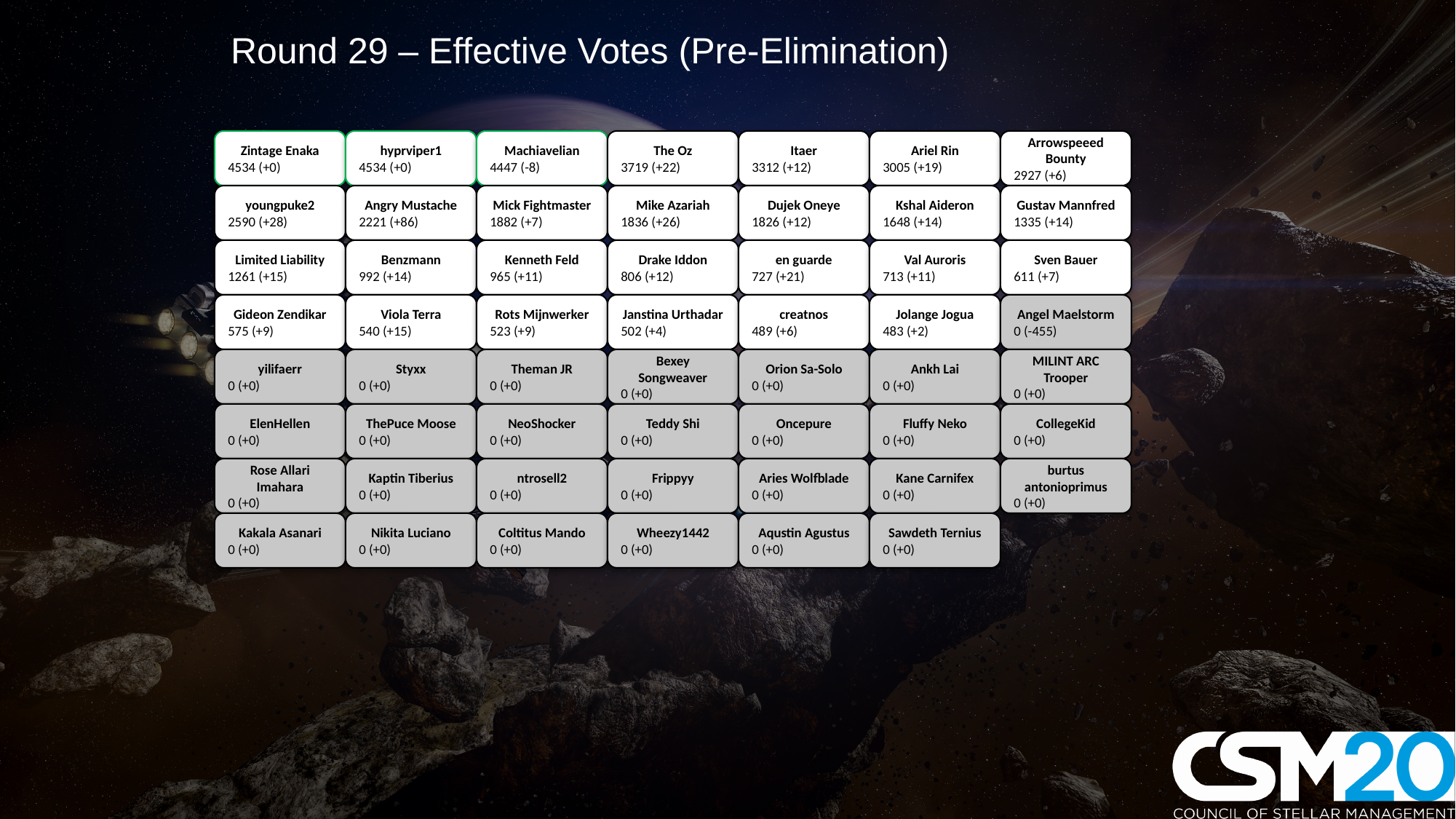

Round 29 – Effective Votes (Pre-Elimination)
Zintage Enaka
4534 (+0)
hyprviper1
4534 (+0)
Machiavelian
4447 (-8)
The Oz
3719 (+22)
Itaer
3312 (+12)
Ariel Rin
3005 (+19)
Arrowspeeed Bounty
2927 (+6)
youngpuke2
2590 (+28)
Angry Mustache
2221 (+86)
Mick Fightmaster
1882 (+7)
Mike Azariah
1836 (+26)
Dujek Oneye
1826 (+12)
Kshal Aideron
1648 (+14)
Gustav Mannfred
1335 (+14)
Limited Liability
1261 (+15)
Benzmann
992 (+14)
Kenneth Feld
965 (+11)
Drake Iddon
806 (+12)
en guarde
727 (+21)
Val Auroris
713 (+11)
Sven Bauer
611 (+7)
Gideon Zendikar
575 (+9)
Viola Terra
540 (+15)
Rots Mijnwerker
523 (+9)
Janstina Urthadar
502 (+4)
creatnos
489 (+6)
Jolange Jogua
483 (+2)
Angel Maelstorm
0 (-455)

yilifaerr
0 (+0)
Styxx
0 (+0)
Theman JR
0 (+0)
Bexey Songweaver
0 (+0)
Orion Sa-Solo
0 (+0)
Ankh Lai
0 (+0)
MILINT ARC Trooper
0 (+0)
ElenHellen
0 (+0)
ThePuce Moose
0 (+0)
NeoShocker
0 (+0)
Teddy Shi
0 (+0)
Oncepure
0 (+0)
Fluffy Neko
0 (+0)
CollegeKid
0 (+0)
Rose Allari Imahara
0 (+0)
Kaptin Tiberius
0 (+0)
ntrosell2
0 (+0)
Frippyy
0 (+0)
Aries Wolfblade
0 (+0)
Kane Carnifex
0 (+0)
burtus antonioprimus
0 (+0)
Kakala Asanari
0 (+0)
Nikita Luciano
0 (+0)
Coltitus Mando
0 (+0)
Wheezy1442
0 (+0)
Aqustin Agustus
0 (+0)
Sawdeth Ternius
0 (+0)
#